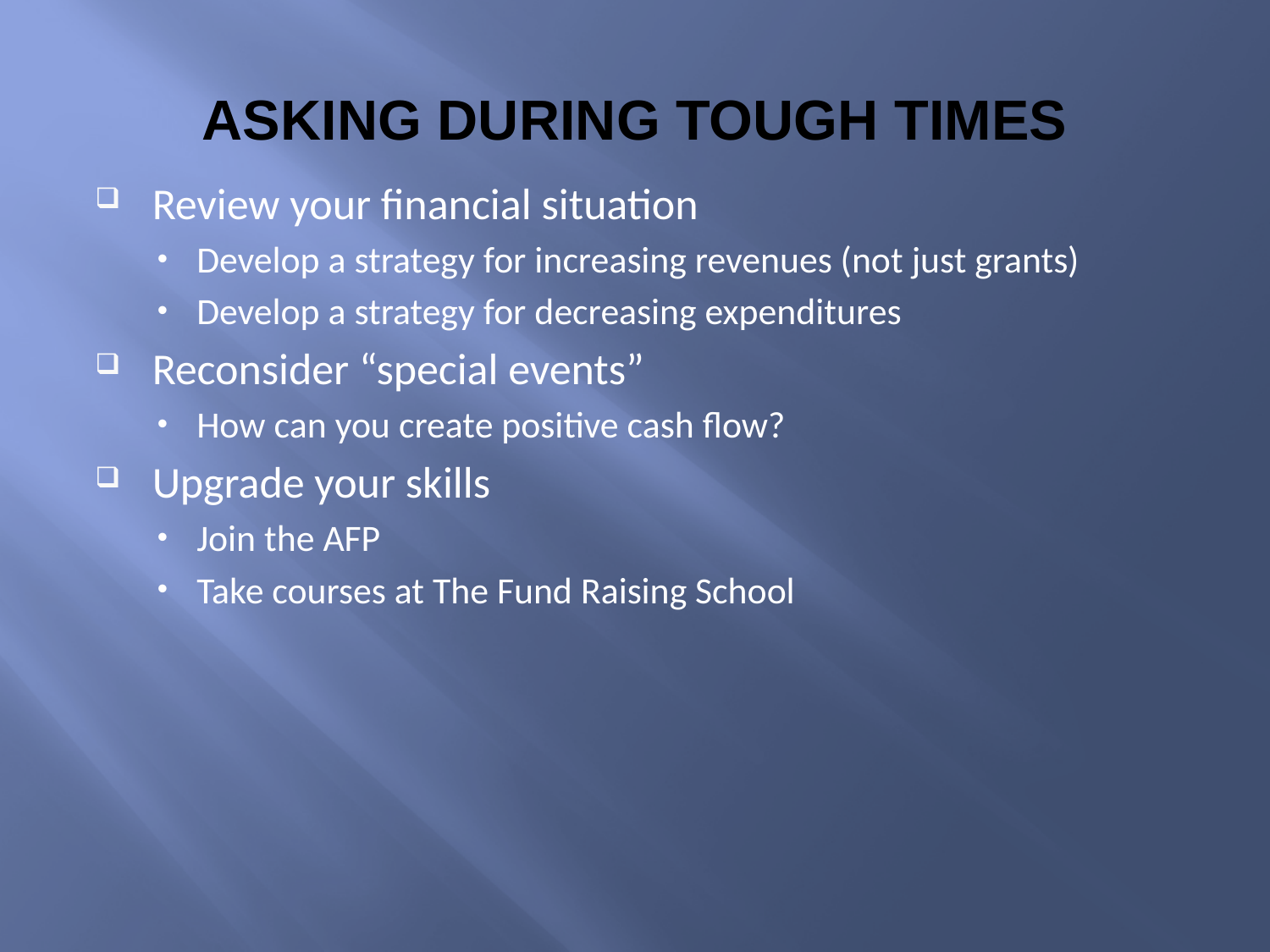

# ASKING DURING TOUGH TIMES
Review your financial situation
Develop a strategy for increasing revenues (not just grants)
Develop a strategy for decreasing expenditures
Reconsider “special events”
How can you create positive cash flow?
Upgrade your skills
Join the AFP
Take courses at The Fund Raising School